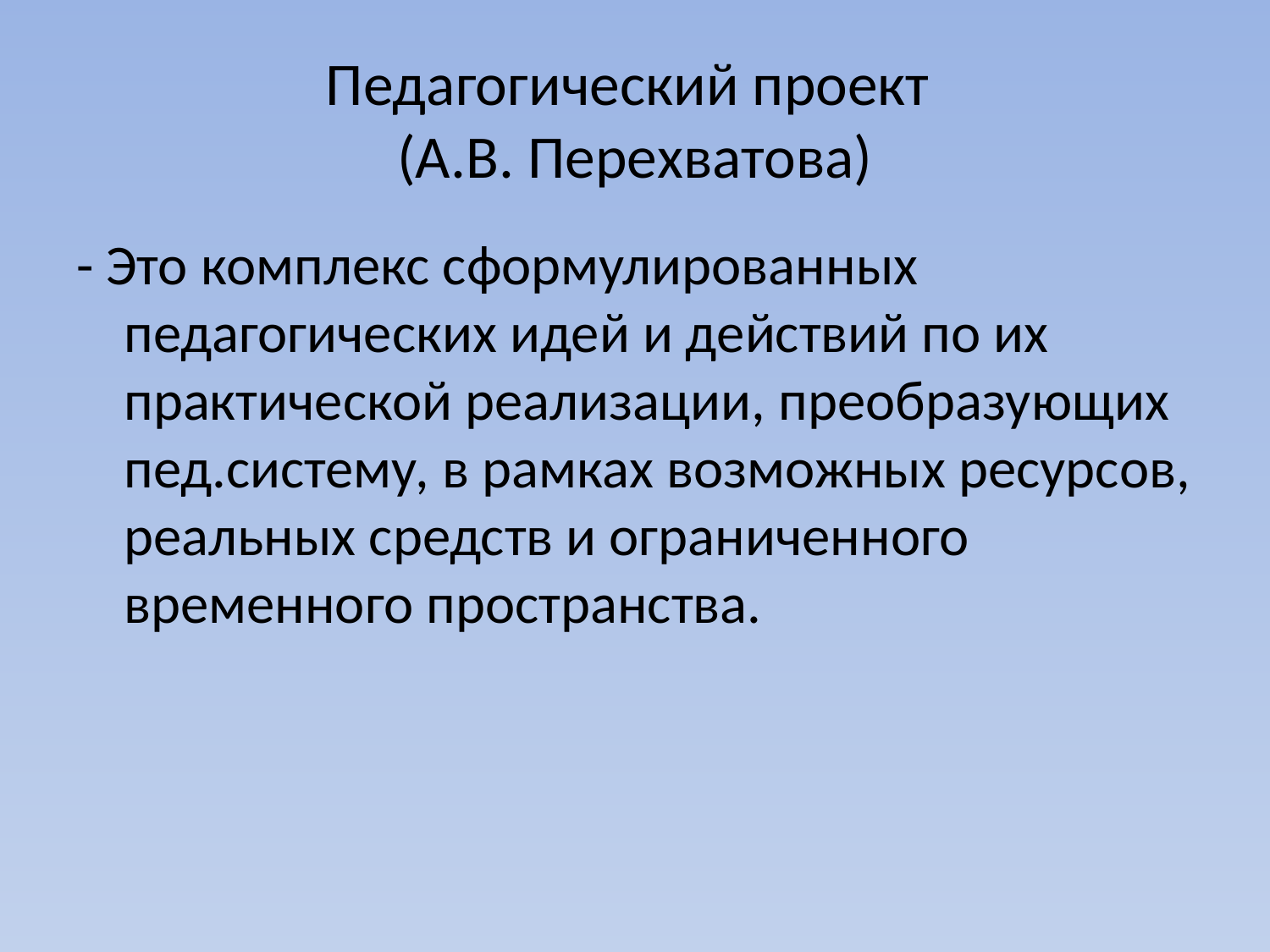

# Педагогический проект (А.В. Перехватова)
- Это комплекс сформулированных педагогических идей и действий по их практической реализации, преобразующих пед.систему, в рамках возможных ресурсов, реальных средств и ограниченного временного пространства.